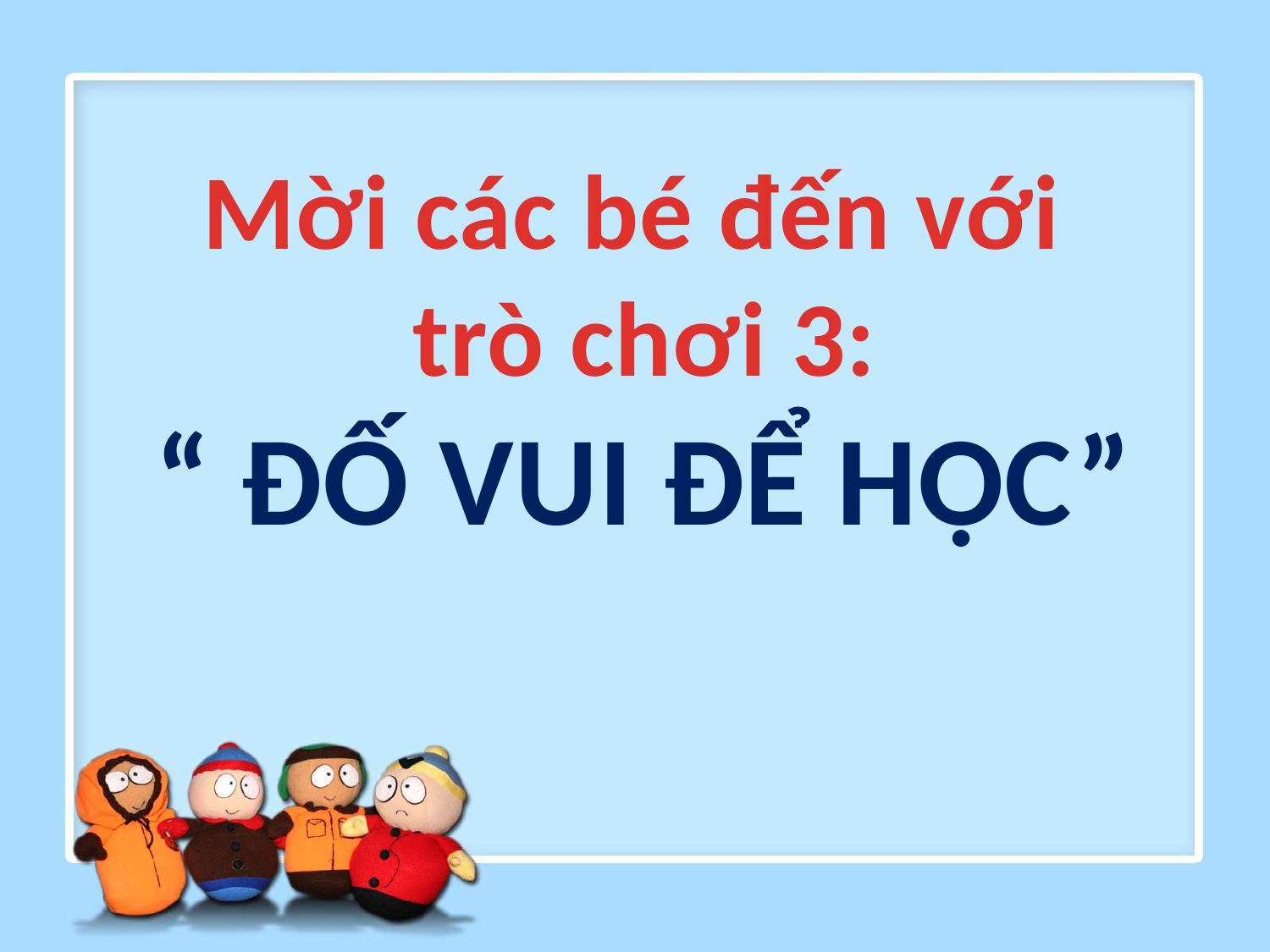

Mời các bé đến với
trò chơi 3:
“ ĐỐ VUI ĐỂ HỌC”